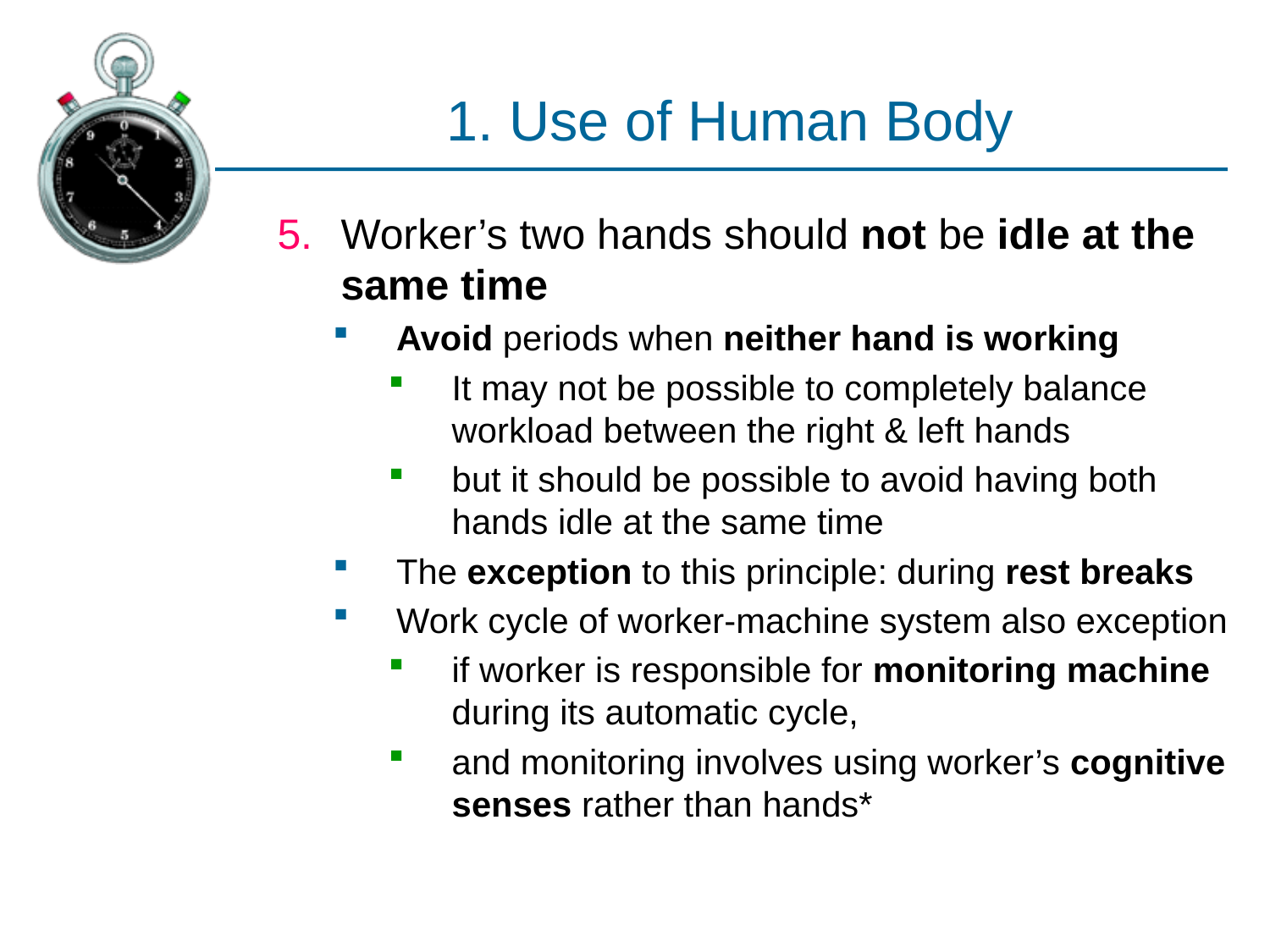

# 1. Use of Human Body
Worker’s two hands should not be idle at the same time
Avoid periods when neither hand is working
It may not be possible to completely balance workload between the right & left hands
but it should be possible to avoid having both hands idle at the same time
The exception to this principle: during rest breaks
Work cycle of worker-machine system also exception
if worker is responsible for monitoring machine during its automatic cycle,
and monitoring involves using worker’s cognitive senses rather than hands*